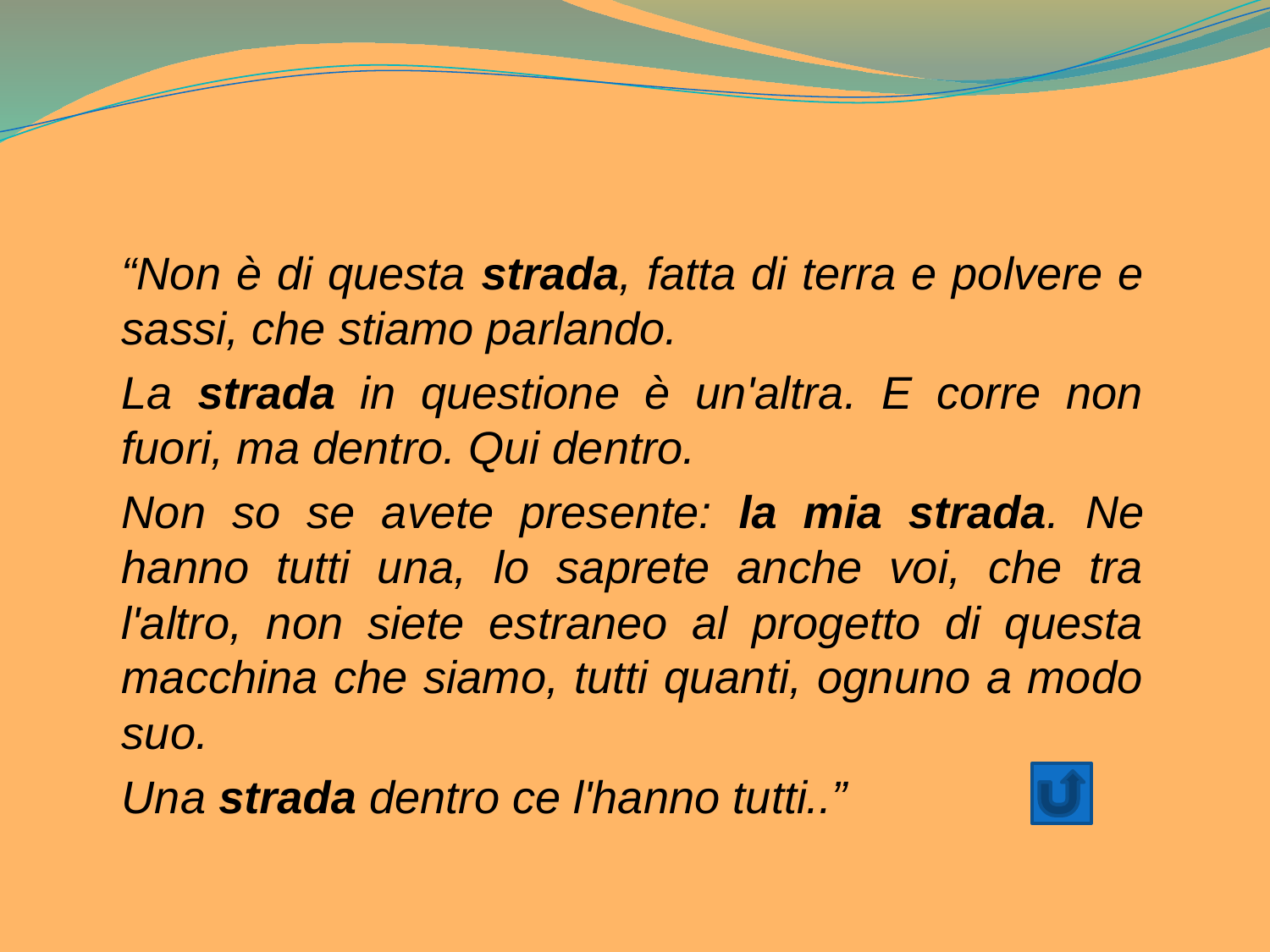

“Non è di questa strada, fatta di terra e polvere e sassi, che stiamo parlando.
La strada in questione è un'altra. E corre non fuori, ma dentro. Qui dentro.
Non so se avete presente: la mia strada. Ne hanno tutti una, lo saprete anche voi, che tra l'altro, non siete estraneo al progetto di questa macchina che siamo, tutti quanti, ognuno a modo suo.
Una strada dentro ce l'hanno tutti..”